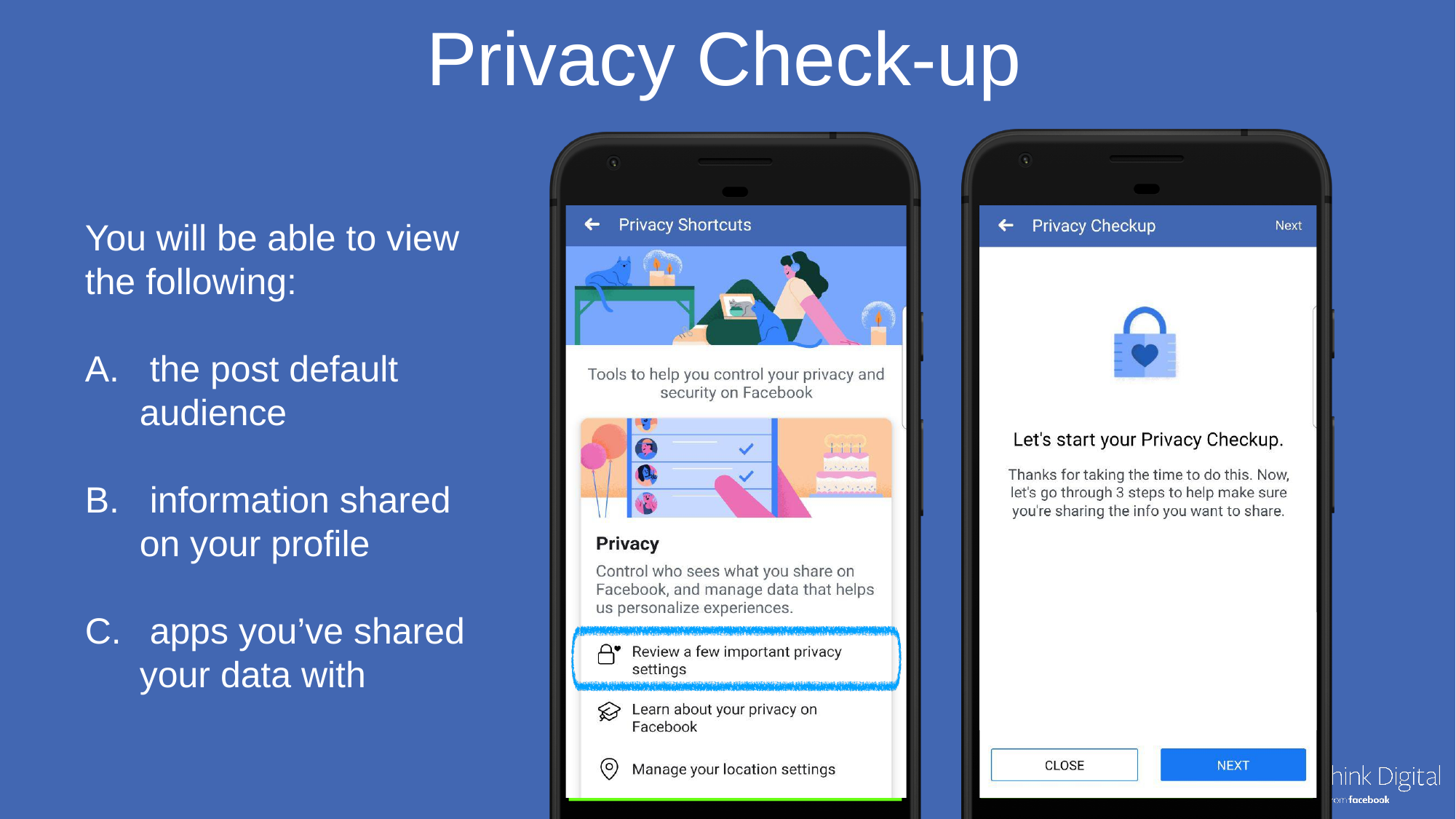

Privacy Check-up
You will be able to view the following:

 the post default audience

 information shared on your profile

 apps you’ve shared your data with